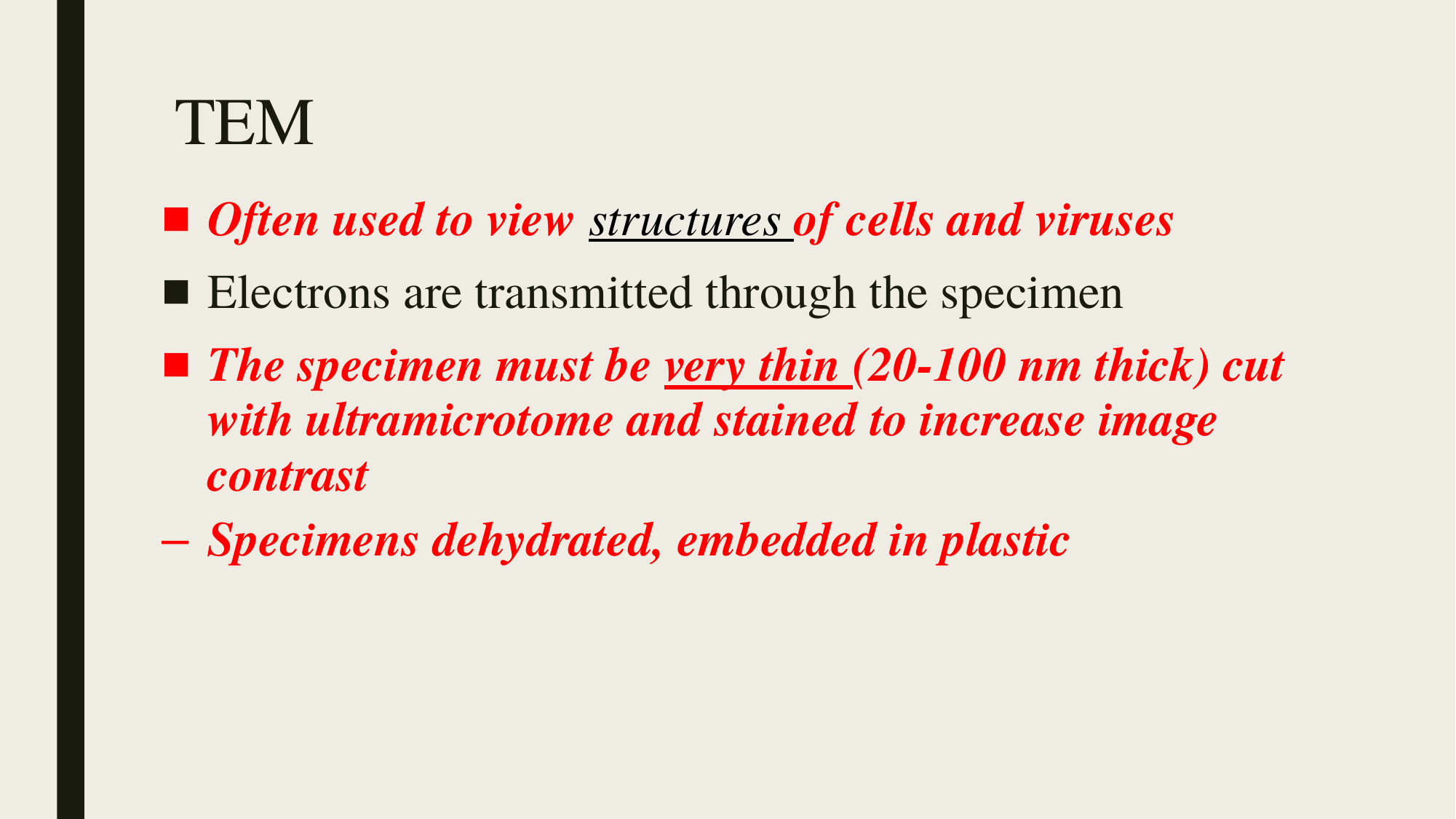

# TEM
Often used to view structures of cells and viruses
Electrons are transmitted through the specimen
The specimen must be very thin (20-100 nm thick) cut with ultramicrotome and stained to increase image contrast
Specimens dehydrated, embedded in plastic